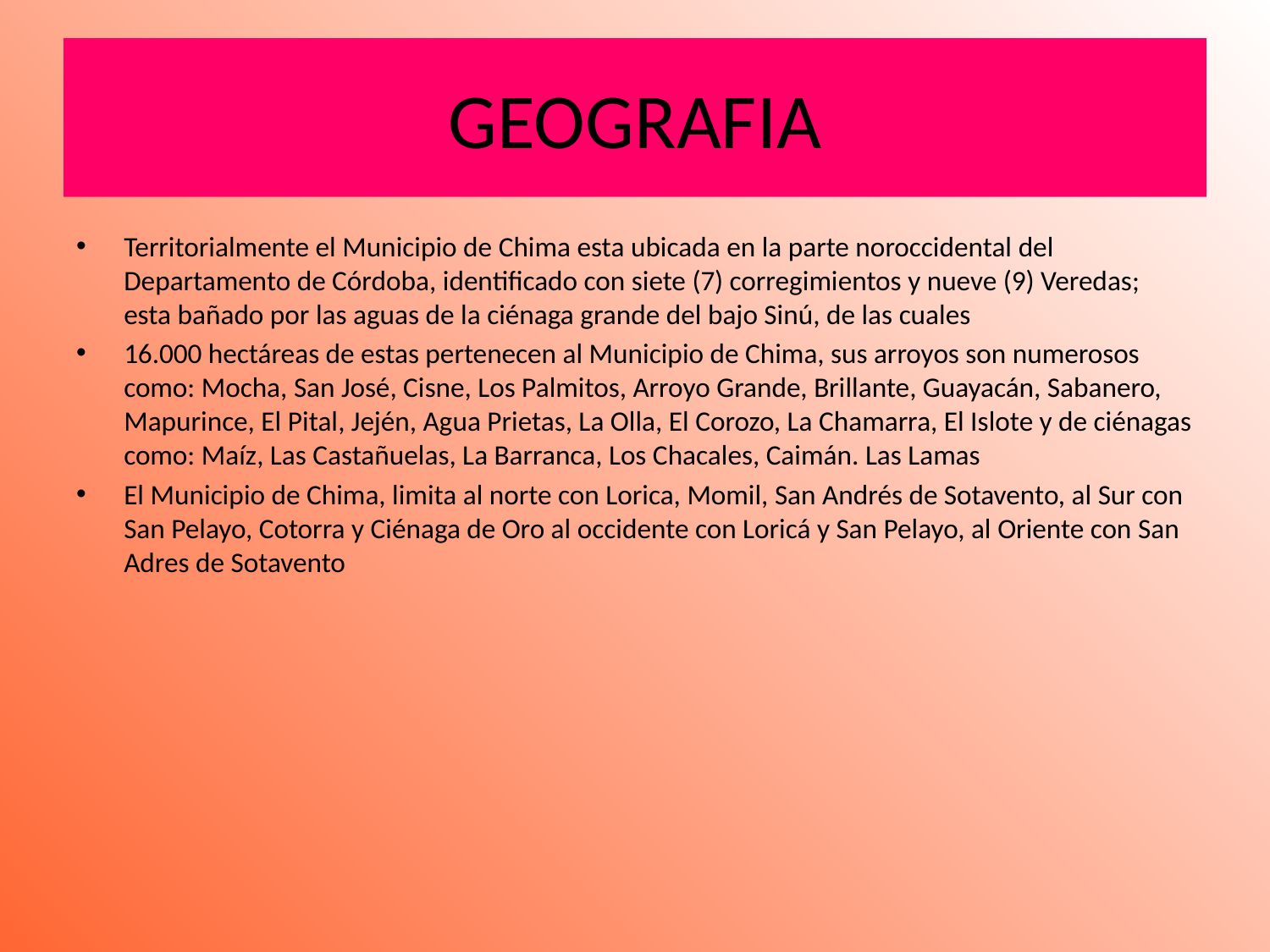

# GEOGRAFIA
Territorialmente el Municipio de Chima esta ubicada en la parte noroccidental del Departamento de Córdoba, identificado con siete (7) corregimientos y nueve (9) Veredas; esta bañado por las aguas de la ciénaga grande del bajo Sinú, de las cuales
16.000 hectáreas de estas pertenecen al Municipio de Chima, sus arroyos son numerosos como: Mocha, San José, Cisne, Los Palmitos, Arroyo Grande, Brillante, Guayacán, Sabanero, Mapurince, El Pital, Jején, Agua Prietas, La Olla, El Corozo, La Chamarra, El Islote y de ciénagas como: Maíz, Las Castañuelas, La Barranca, Los Chacales, Caimán. Las Lamas
El Municipio de Chima, limita al norte con Lorica, Momil, San Andrés de Sotavento, al Sur con San Pelayo, Cotorra y Ciénaga de Oro al occidente con Loricá y San Pelayo, al Oriente con San Adres de Sotavento